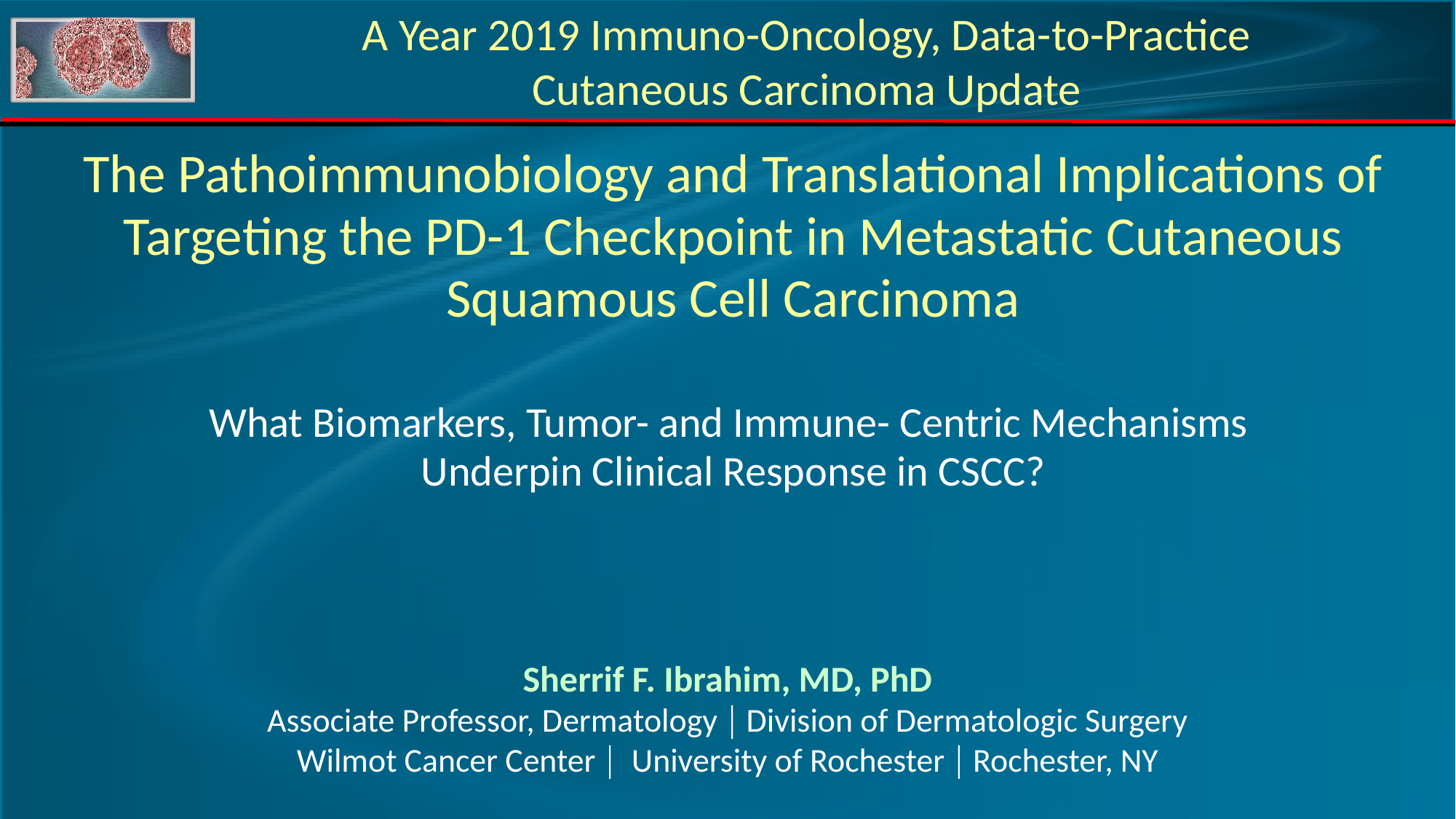

A Year 2019 Immuno-Oncology, Data-to-Practice
Cutaneous Carcinoma Update
The Pathoimmunobiology and Translational Implications of Targeting the PD-1 Checkpoint in Metastatic Cutaneous Squamous Cell Carcinoma
What Biomarkers, Tumor- and Immune- Centric Mechanisms
Underpin Clinical Response in CSCC?
Sherrif F. Ibrahim, MD, PhD
Associate Professor, Dermatology | Division of Dermatologic Surgery
Wilmot Cancer Center |  University of Rochester | Rochester, NY